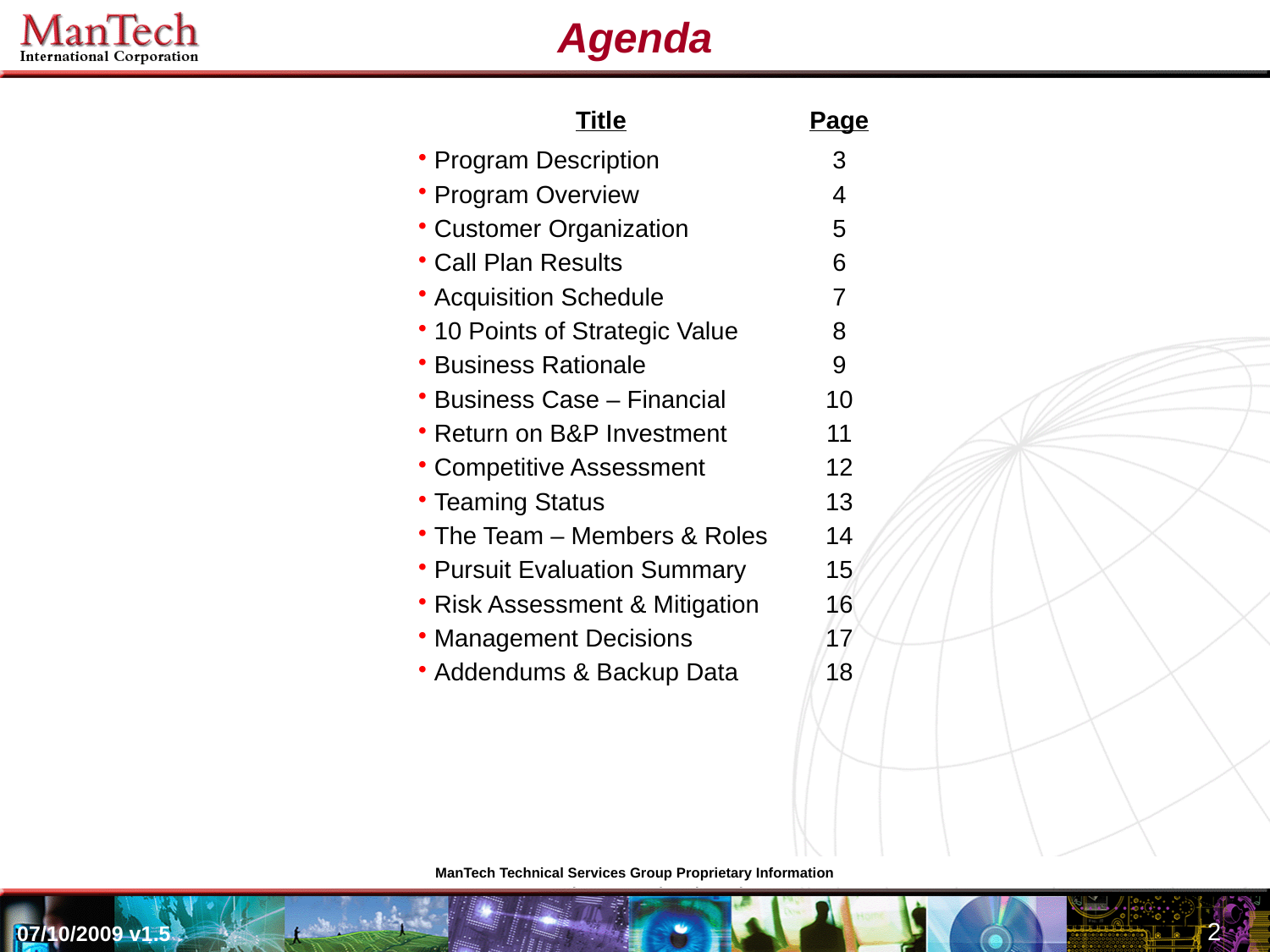

# Agenda
| Title | Page |
| --- | --- |
| Program Description | 3 |
| Program Overview | 4 |
| Customer Organization | 5 |
| Call Plan Results | 6 |
| Acquisition Schedule | 7 |
| 10 Points of Strategic Value | 8 |
| Business Rationale | 9 |
| Business Case – Financial | 10 |
| Return on B&P Investment | 11 |
| Competitive Assessment | 12 |
| Teaming Status | 13 |
| The Team – Members & Roles | 14 |
| Pursuit Evaluation Summary | 15 |
| Risk Assessment & Mitigation | 16 |
| Management Decisions | 17 |
| Addendums & Backup Data | 18 |
ManTech Technical Services Group Proprietary Information